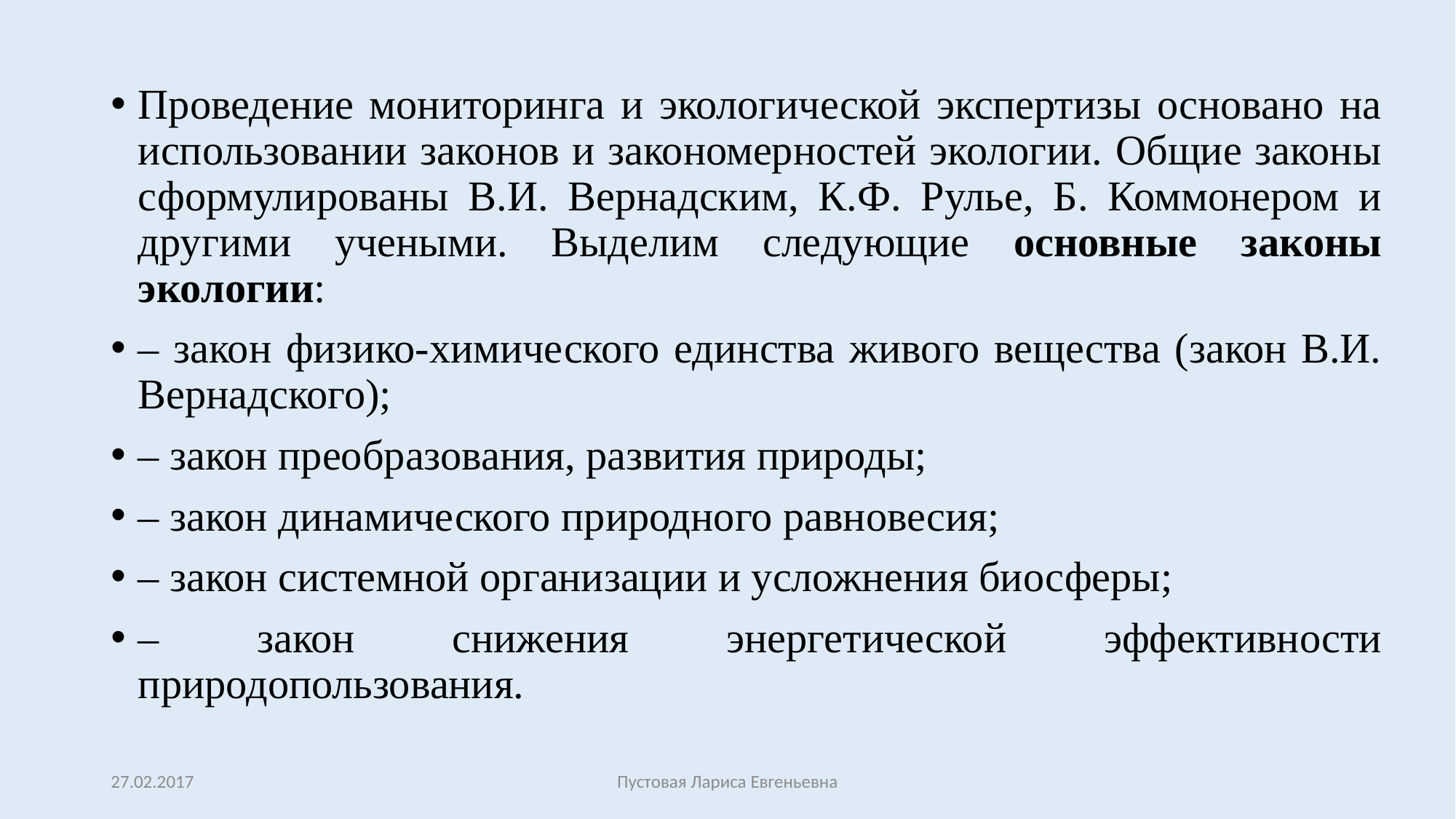

Проведение мониторинга и экологической экспертизы основано на использовании законов и закономерностей экологии. Общие законы сформулированы В.И. Вернадским, К.Ф. Рулье, Б. Коммонером и другими учеными. Выделим следующие основные законы экологии:
– закон физико-химического единства живого вещества (закон В.И. Вернадского);
– закон преобразования, развития природы;
– закон динамического природного равновесия;
– закон системной организации и усложнения биосферы;
– закон снижения энергетической эффективности природопользования.

27.02.2017
Пустовая Лариса Евгеньевна